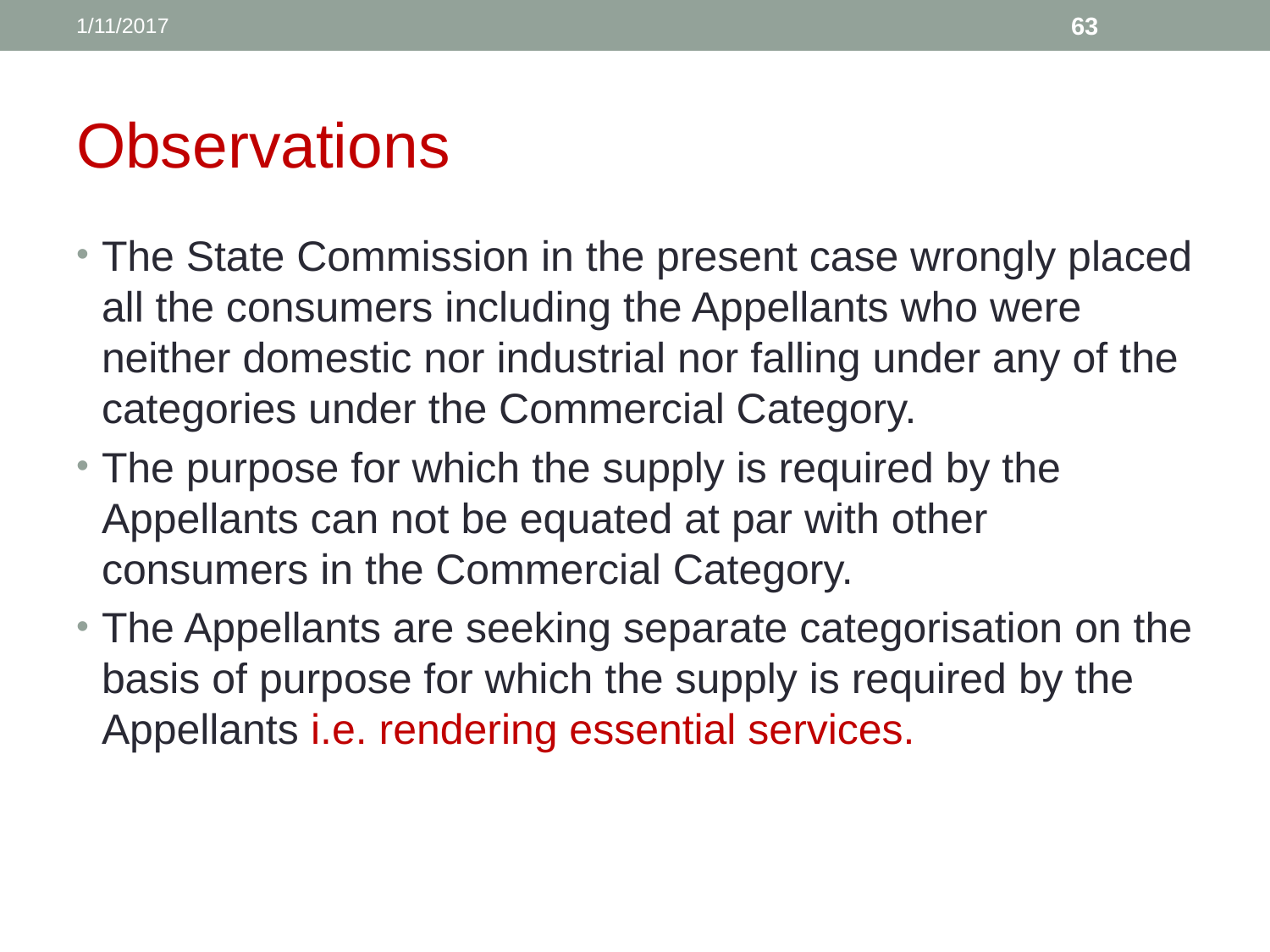

1/11/2017
63
# Observations
The State Commission in the present case wrongly placed all the consumers including the Appellants who were neither domestic nor industrial nor falling under any of the categories under the Commercial Category.
The purpose for which the supply is required by the Appellants can not be equated at par with other consumers in the Commercial Category.
The Appellants are seeking separate categorisation on the basis of purpose for which the supply is required by the Appellants i.e. rendering essential services.